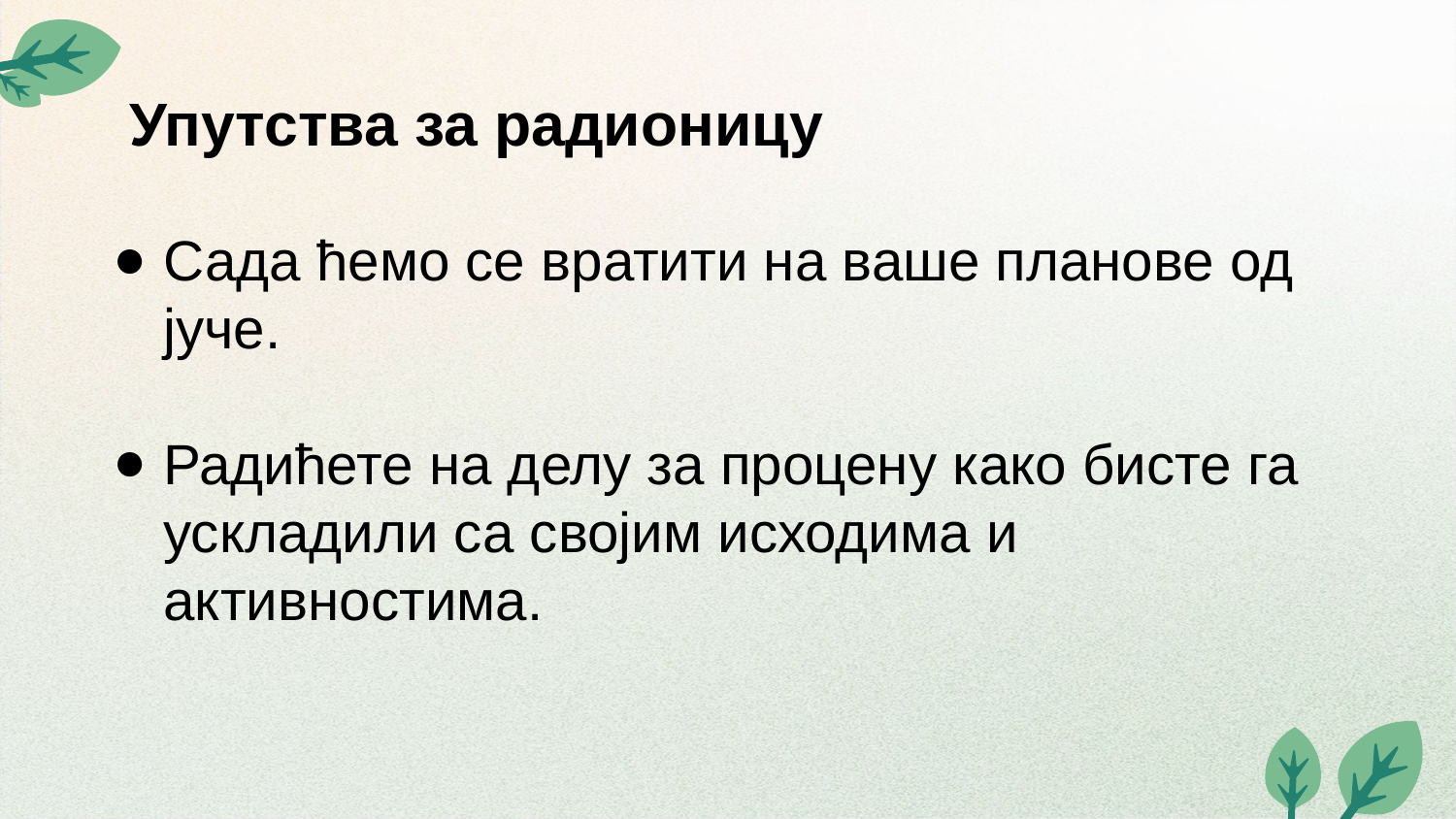

# Упутства за радионицу
Сада ћемо се вратити на ваше планове од јуче.

Радићете на делу за процену како бисте га ускладили са својим исходима и активностима.